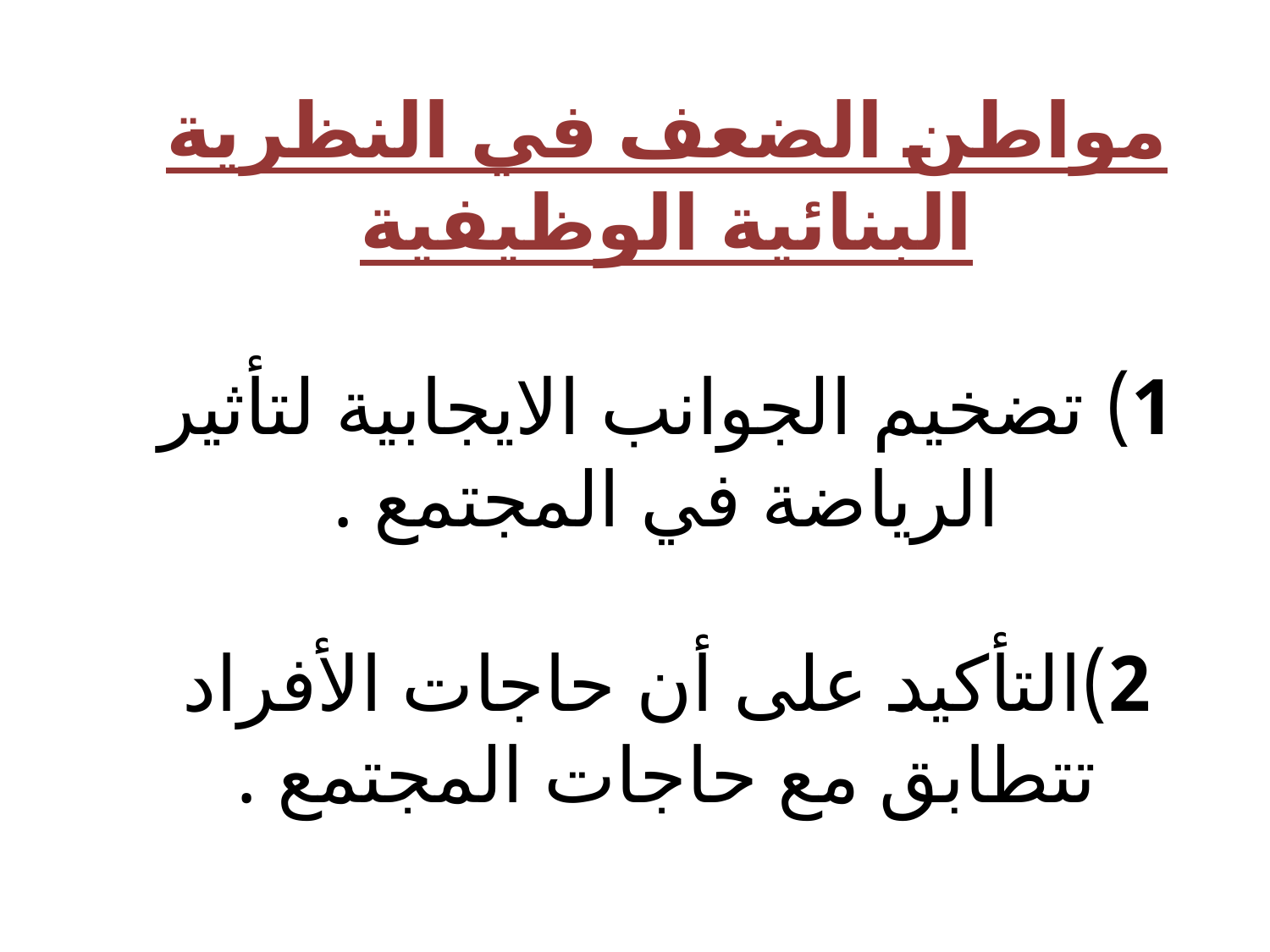

# مواطن الضعف في النظرية البنائية الوظيفية 1) تضخيم الجوانب الايجابية لتأثير الرياضة في المجتمع . 2)التأكيد على أن حاجات الأفراد تتطابق مع حاجات المجتمع .